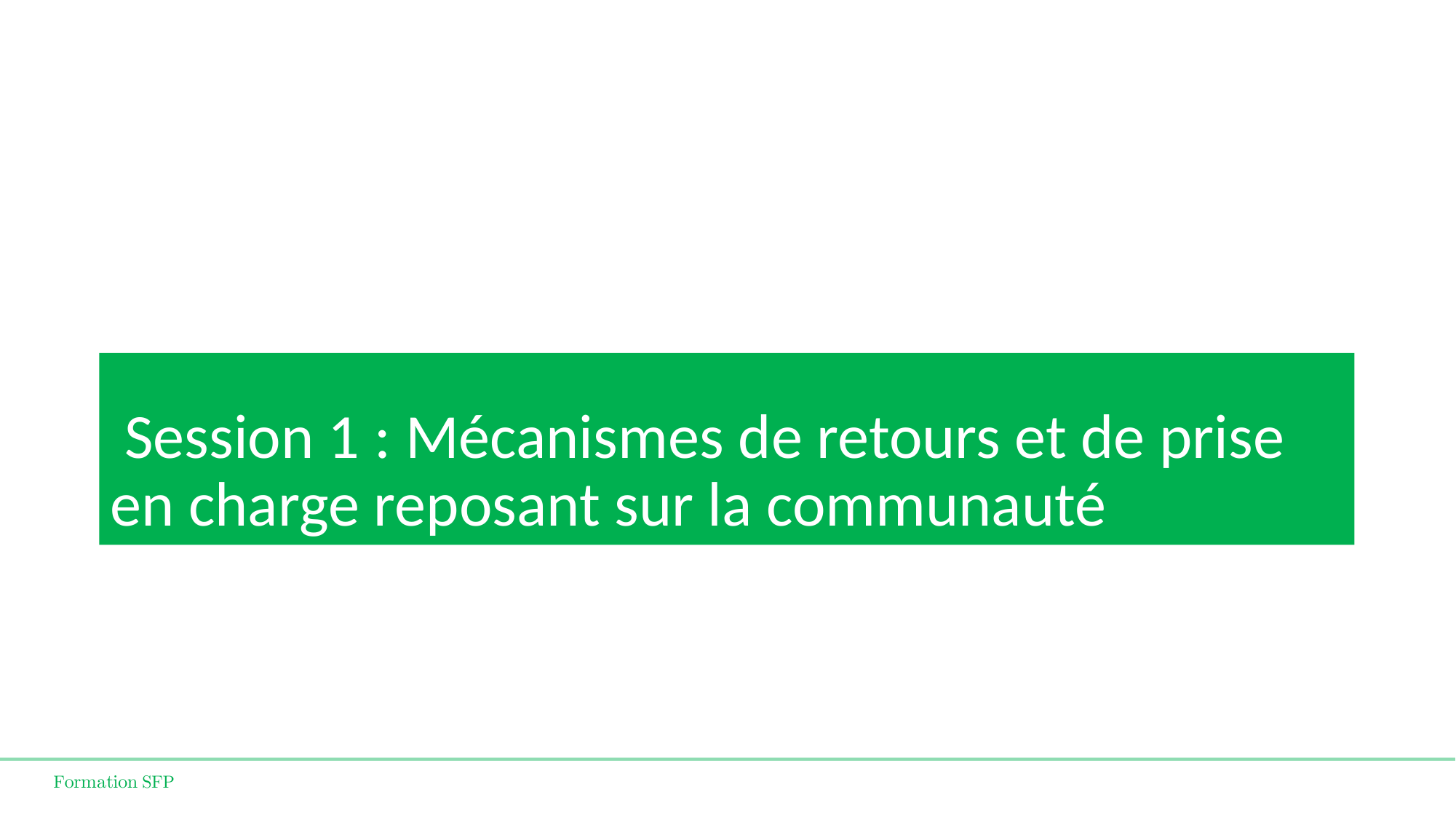

# Session 1 : Mécanismes de retours et de prise en charge reposant sur la communauté

Formation SFP